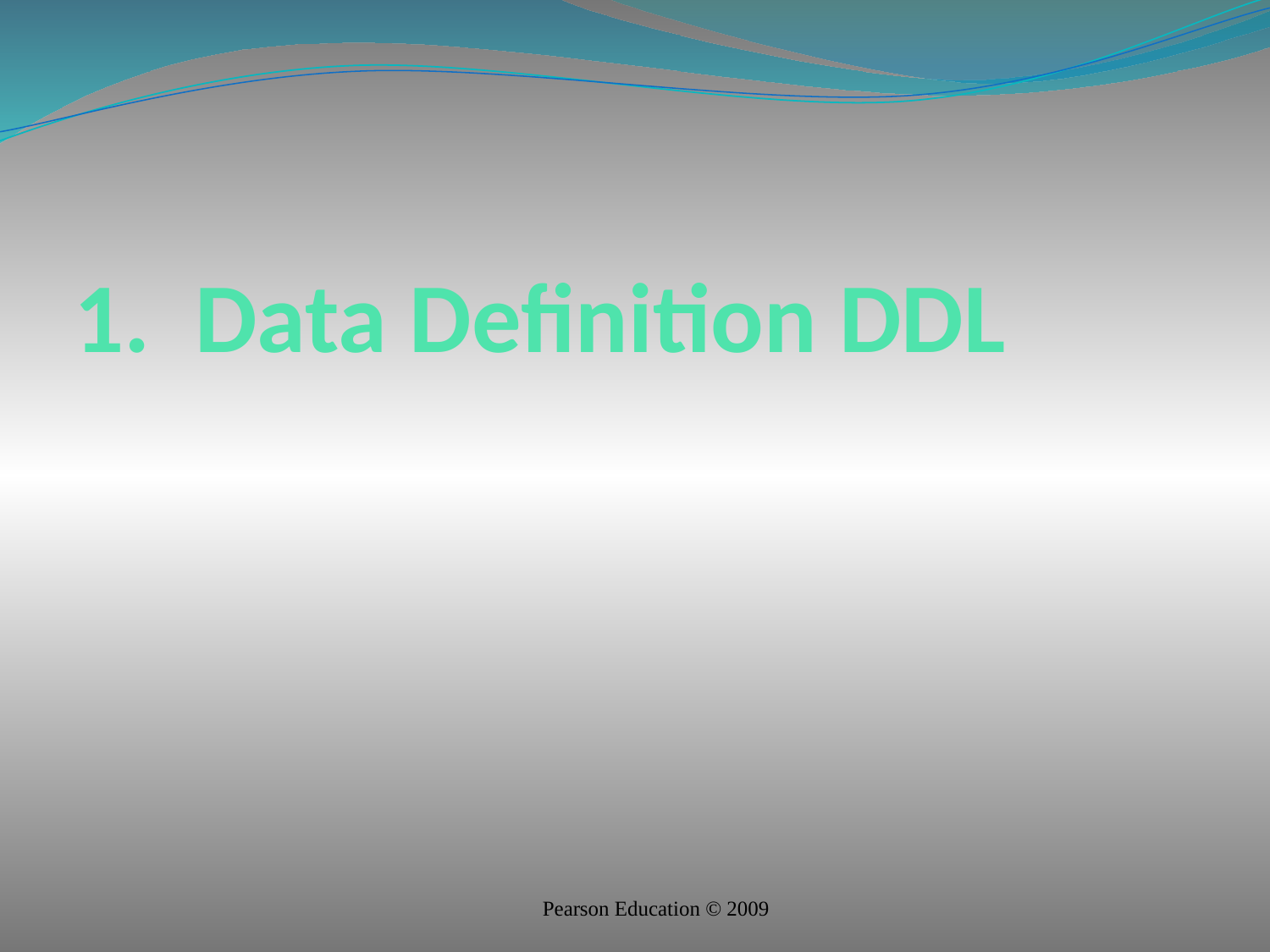

# 1.  Data Definition DDL

Pearson Education © 2009